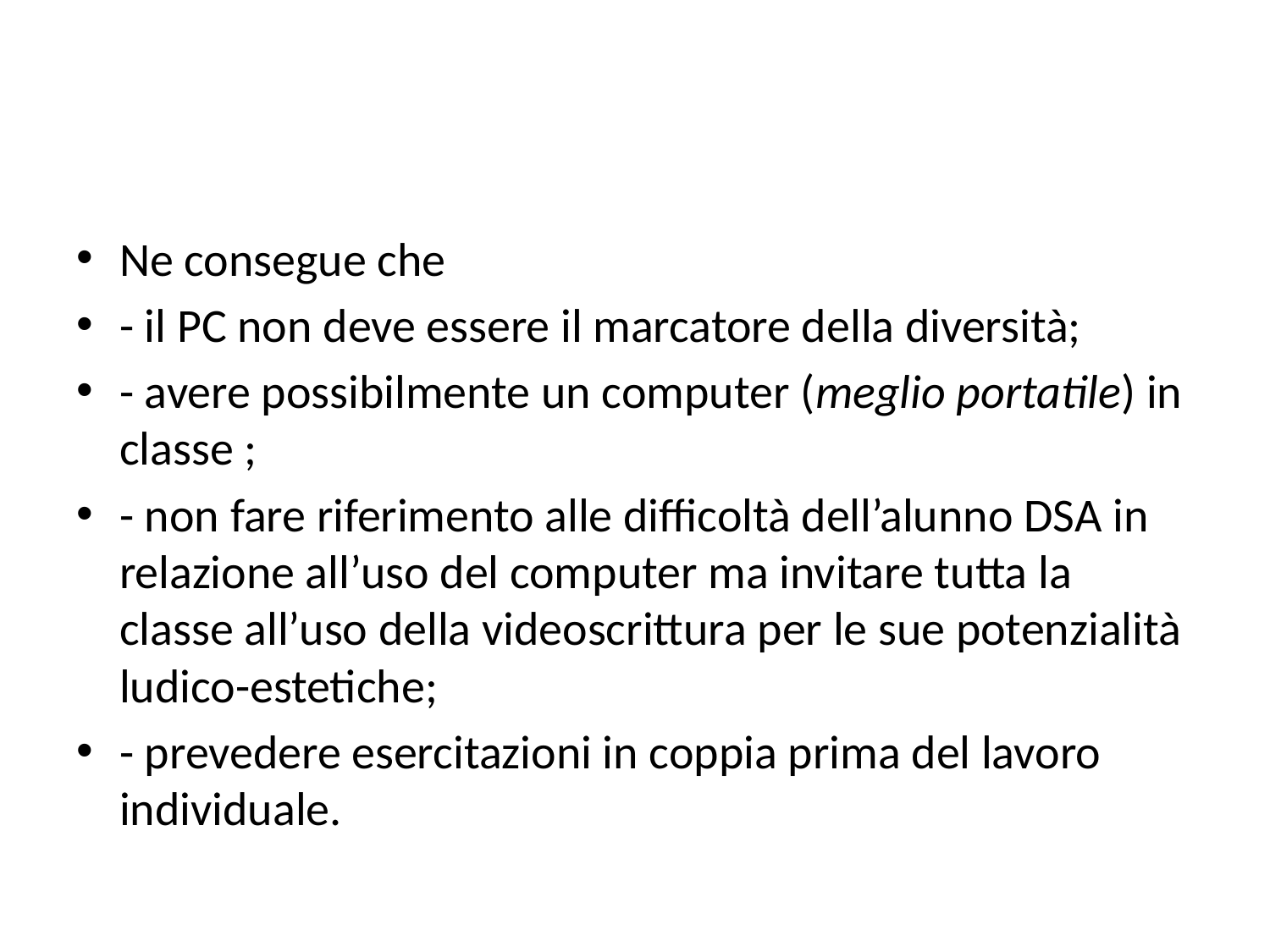

#
Ne consegue che
- il PC non deve essere il marcatore della diversità;
- avere possibilmente un computer (meglio portatile) in classe ;
- non fare riferimento alle difficoltà dell’alunno DSA in relazione all’uso del computer ma invitare tutta la classe all’uso della videoscrittura per le sue potenzialità ludico-estetiche;
- prevedere esercitazioni in coppia prima del lavoro individuale.